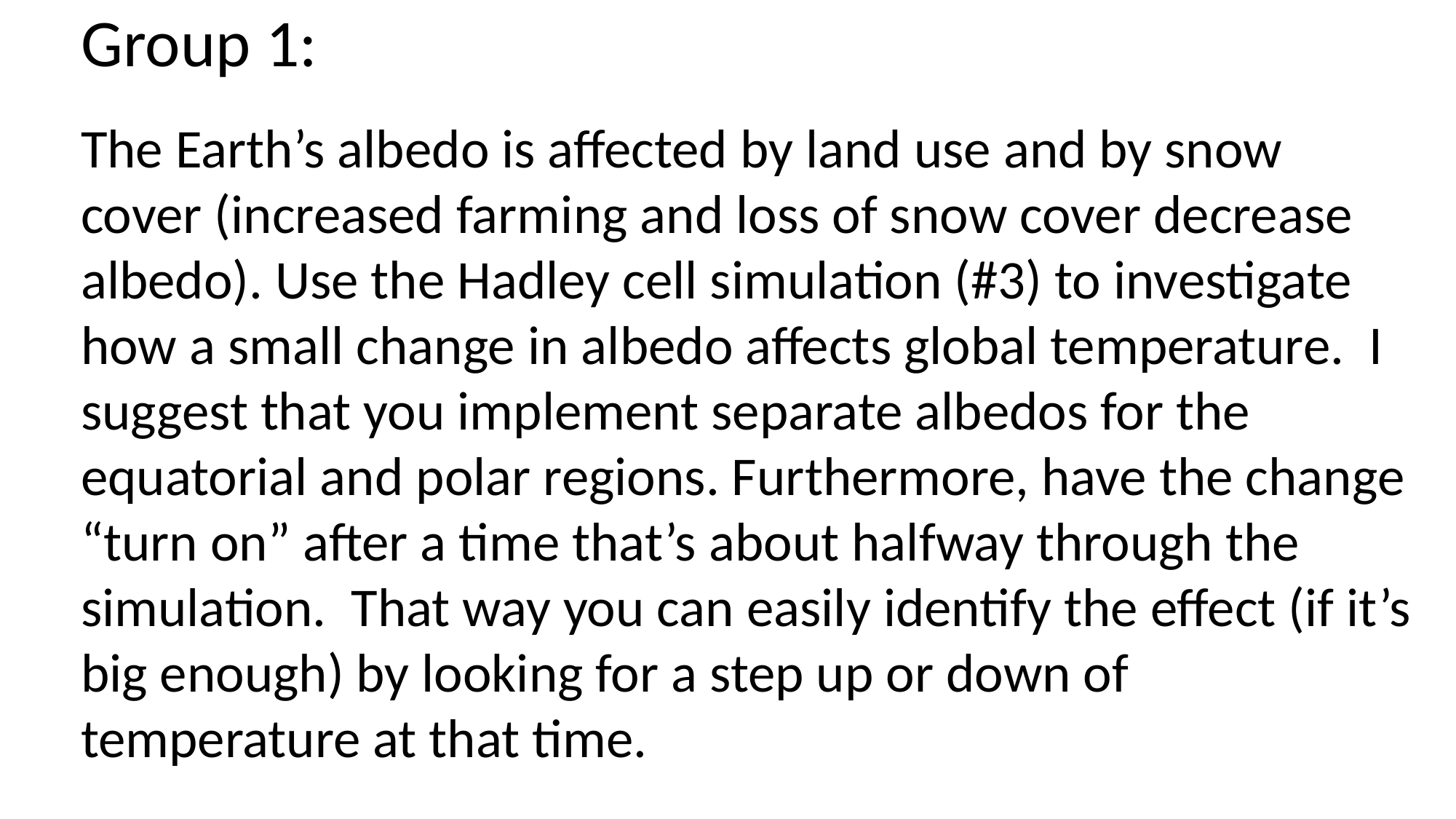

# Group 1:
The Earth’s albedo is affected by land use and by snow cover (increased farming and loss of snow cover decrease albedo). Use the Hadley cell simulation (#3) to investigate how a small change in albedo affects global temperature.  I suggest that you implement separate albedos for the equatorial and polar regions. Furthermore, have the change “turn on” after a time that’s about halfway through the simulation.  That way you can easily identify the effect (if it’s big enough) by looking for a step up or down of temperature at that time.